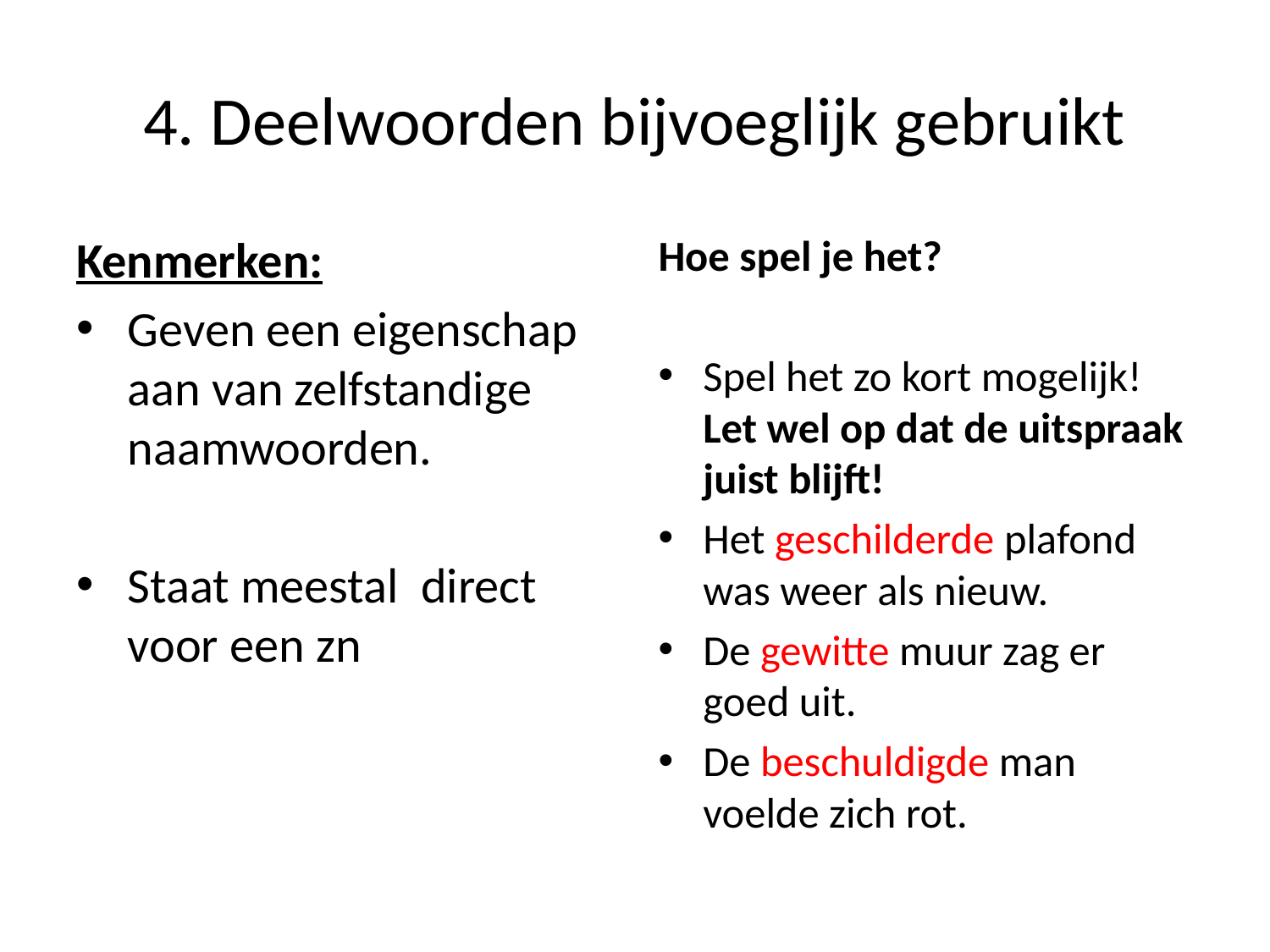

# 4. Deelwoorden bijvoeglijk gebruikt
Kenmerken:
Geven een eigenschap aan van zelfstandige naamwoorden.

Staat meestal  direct voor een zn
Hoe spel je het?

Spel het zo kort mogelijk! Let wel op dat de uitspraak juist blijft!
Het geschilderde plafond was weer als nieuw.
De gewitte muur zag er goed uit.
De beschuldigde man voelde zich rot.